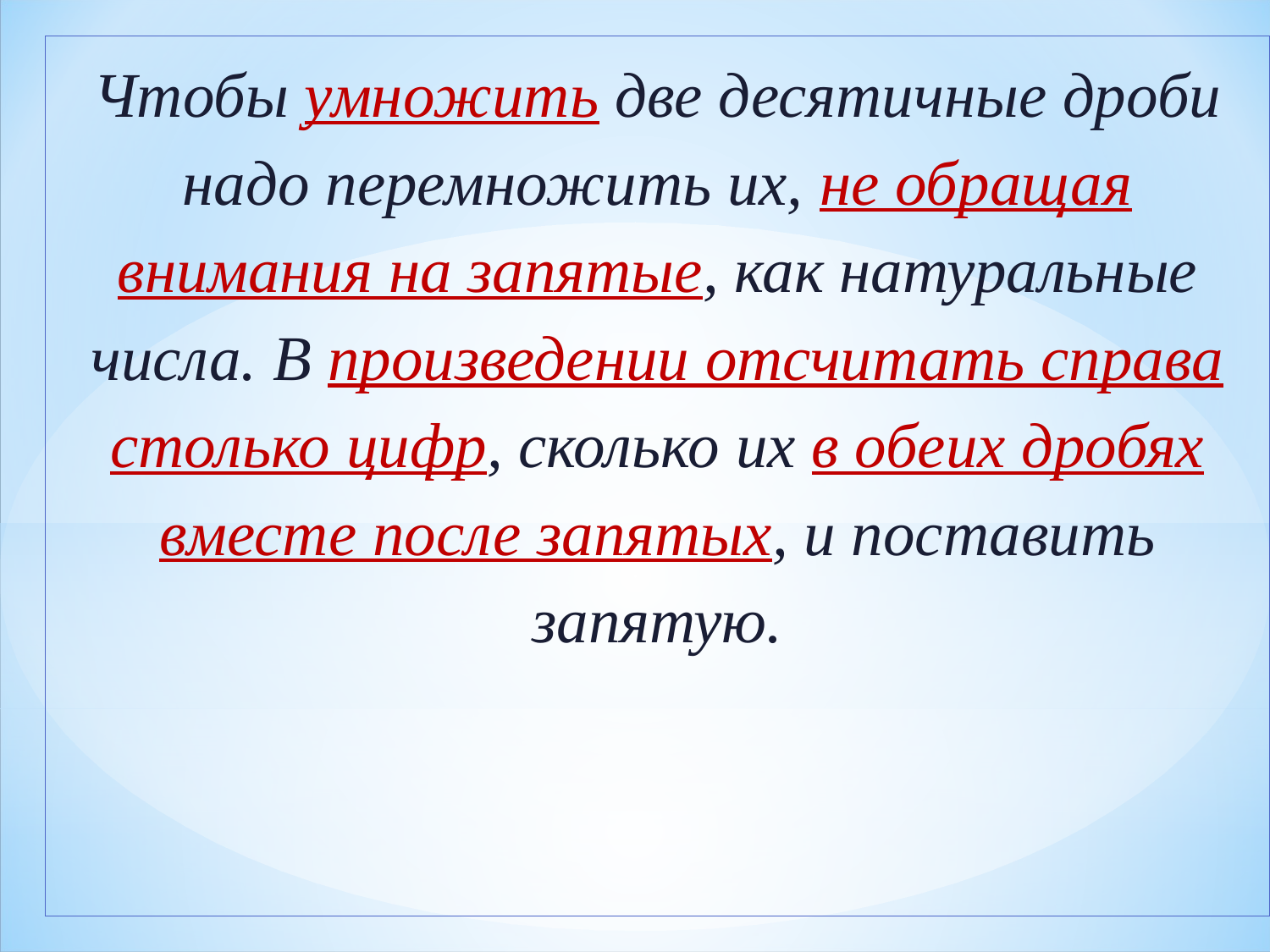

Чтобы умножить две десятичные дроби надо перемножить их, не обращая внимания на запятые, как натуральные числа. В произведении отсчитать справа столько цифр, сколько их в обеих дробях вместе после запятых, и поставить запятую.